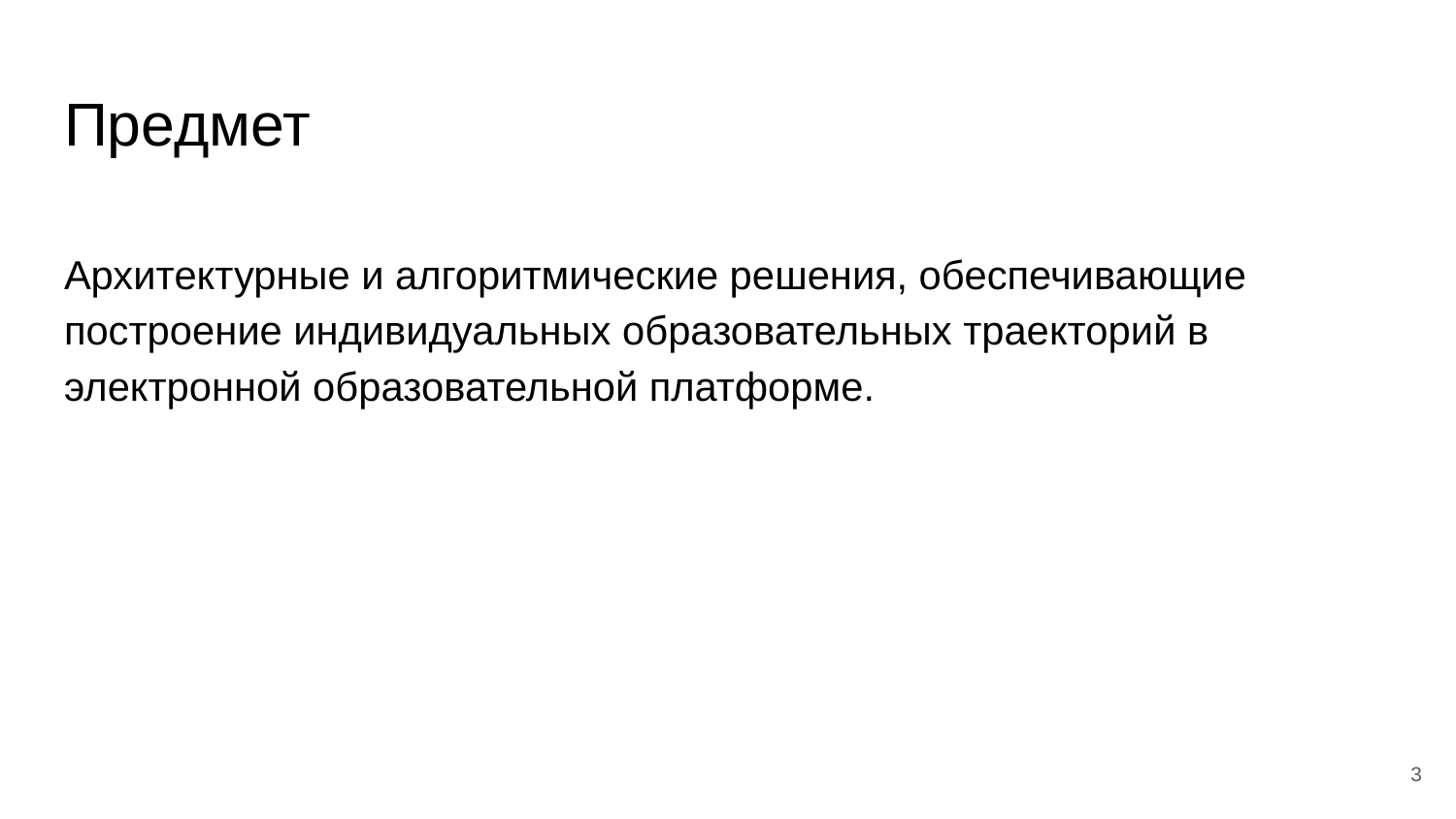

# Предмет
Архитектурные и алгоритмические решения, обеспечивающие построение индивидуальных образовательных траекторий в электронной образовательной платформе.

3